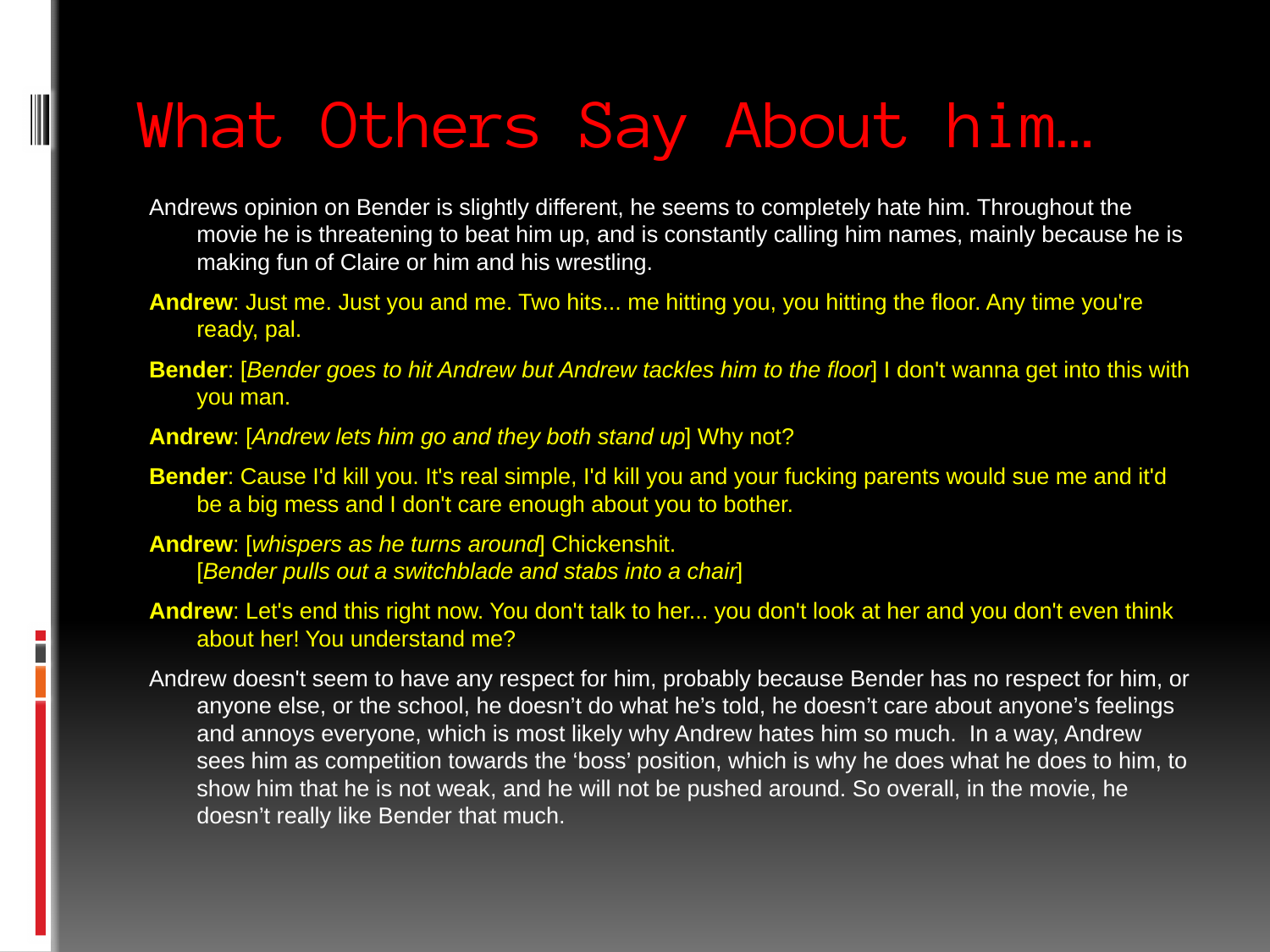

# What Others Say About him…
Andrews opinion on Bender is slightly different, he seems to completely hate him. Throughout the movie he is threatening to beat him up, and is constantly calling him names, mainly because he is making fun of Claire or him and his wrestling.
Andrew: Just me. Just you and me. Two hits... me hitting you, you hitting the floor. Any time you're ready, pal.
Bender: [Bender goes to hit Andrew but Andrew tackles him to the floor] I don't wanna get into this with you man.
Andrew: [Andrew lets him go and they both stand up] Why not?
Bender: Cause I'd kill you. It's real simple, I'd kill you and your fucking parents would sue me and it'd be a big mess and I don't care enough about you to bother.
Andrew: [whispers as he turns around] Chickenshit. 
[Bender pulls out a switchblade and stabs into a chair]
Andrew: Let's end this right now. You don't talk to her... you don't look at her and you don't even think about her! You understand me?
Andrew doesn't seem to have any respect for him, probably because Bender has no respect for him, or anyone else, or the school, he doesn’t do what he’s told, he doesn’t care about anyone’s feelings and annoys everyone, which is most likely why Andrew hates him so much.  In a way, Andrew sees him as competition towards the ‘boss’ position, which is why he does what he does to him, to show him that he is not weak, and he will not be pushed around. So overall, in the movie, he doesn’t really like Bender that much.